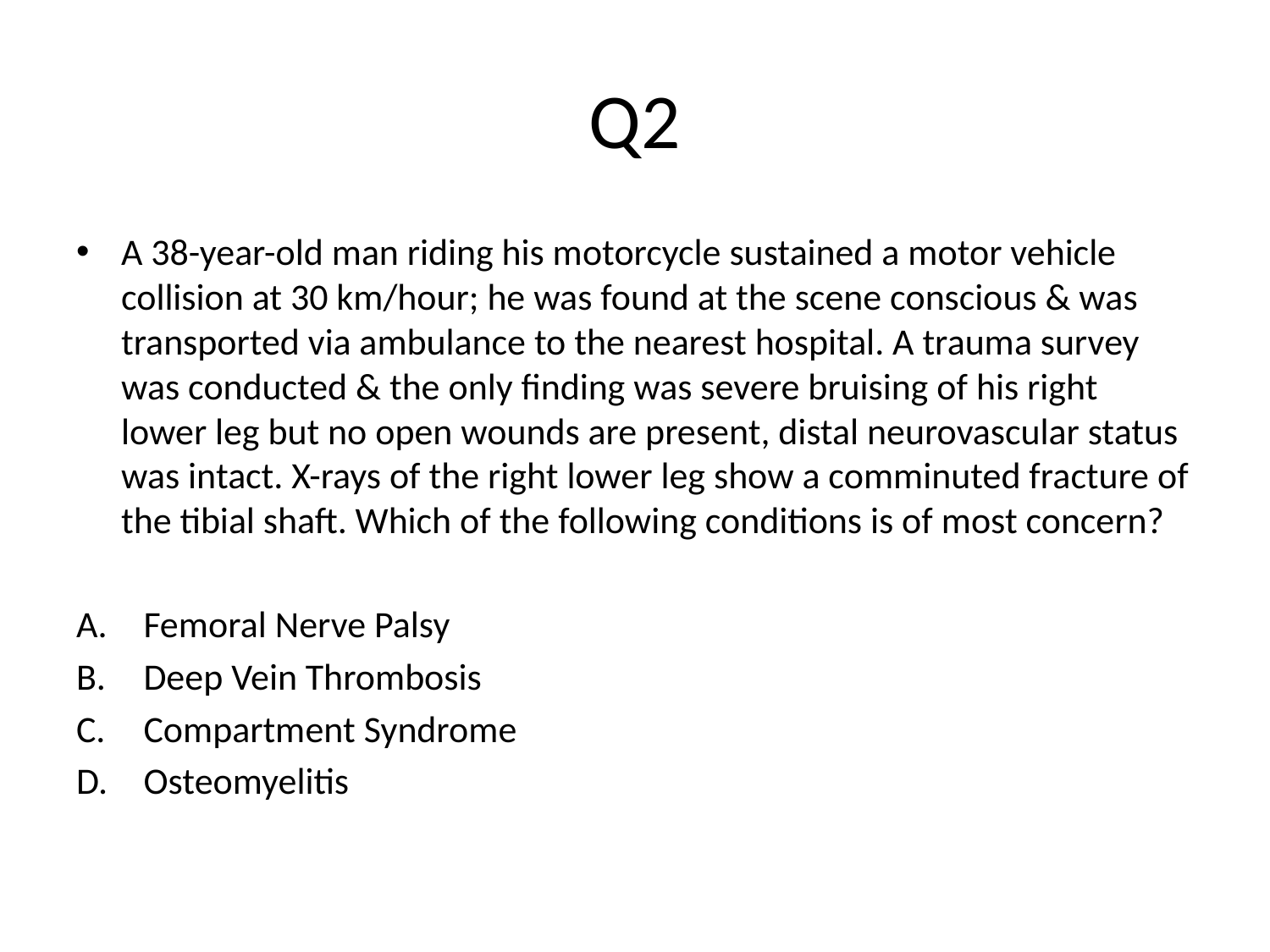

# Q2
A 38-year-old man riding his motorcycle sustained a motor vehicle collision at 30 km/hour; he was found at the scene conscious & was transported via ambulance to the nearest hospital. A trauma survey was conducted & the only finding was severe bruising of his right lower leg but no open wounds are present, distal neurovascular status was intact. X-rays of the right lower leg show a comminuted fracture of the tibial shaft. Which of the following conditions is of most concern?

Femoral Nerve Palsy
Deep Vein Thrombosis
Compartment Syndrome
Osteomyelitis